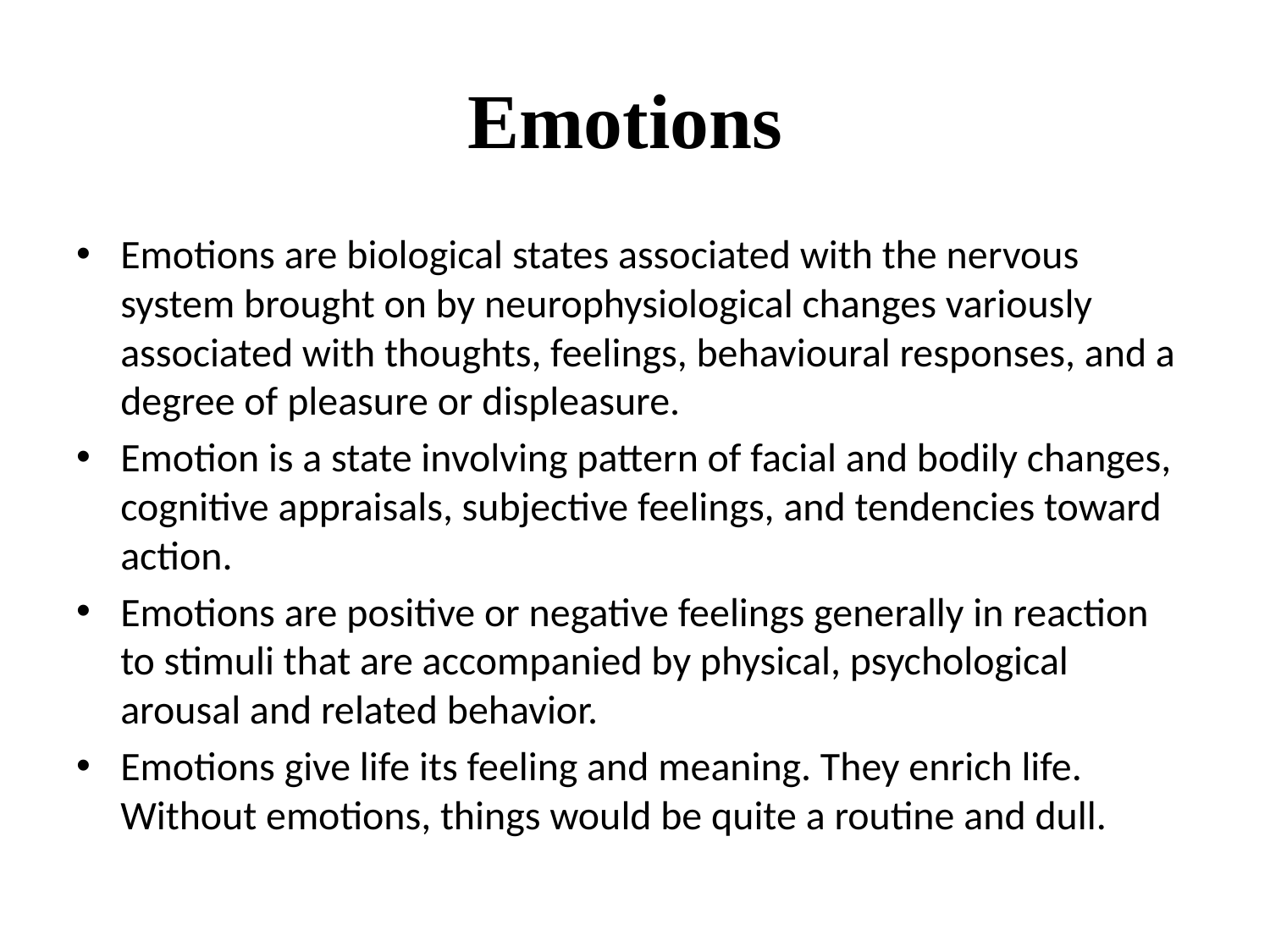

# Emotions
Emotions are biological states associated with the nervous system brought on by neurophysiological changes variously associated with thoughts, feelings, behavioural responses, and a degree of pleasure or displeasure.
Emotion is a state involving pattern of facial and bodily changes, cognitive appraisals, subjective feelings, and tendencies toward action.
Emotions are positive or negative feelings generally in reaction to stimuli that are accompanied by physical, psychological arousal and related behavior.
Emotions give life its feeling and meaning. They enrich life. Without emotions, things would be quite a routine and dull.